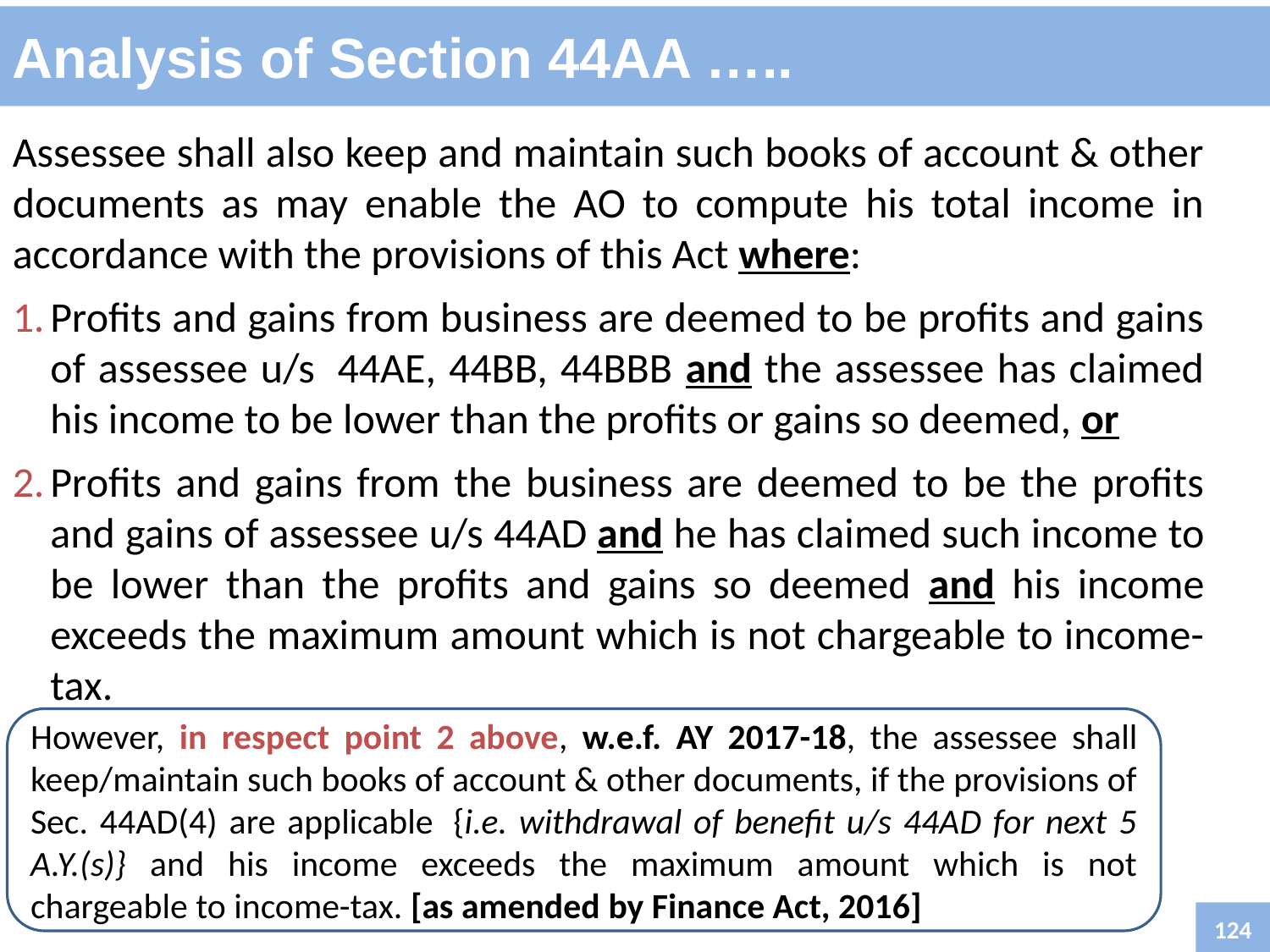

Analysis of Section 44AA …..
Assessee shall also keep and maintain such books of account & other documents as may enable the AO to compute his total income in accordance with the provisions of this Act where:
Profits and gains from business are deemed to be profits and gains of assessee u/s  44AE, 44BB, 44BBB and the assessee has claimed his income to be lower than the profits or gains so deemed, or
Profits and gains from the business are deemed to be the profits and gains of assessee u/s 44AD and he has claimed such income to be lower than the profits and gains so deemed and his income exceeds the maximum amount which is not chargeable to income-tax.
However, in respect point 2 above, w.e.f. AY 2017-18, the assessee shall keep/maintain such books of account & other documents, if the provisions of Sec. 44AD(4) are applicable  {i.e. withdrawal of benefit u/s 44AD for next 5 A.Y.(s)} and his income exceeds the maximum amount which is not chargeable to income-tax. [as amended by Finance Act, 2016]
124